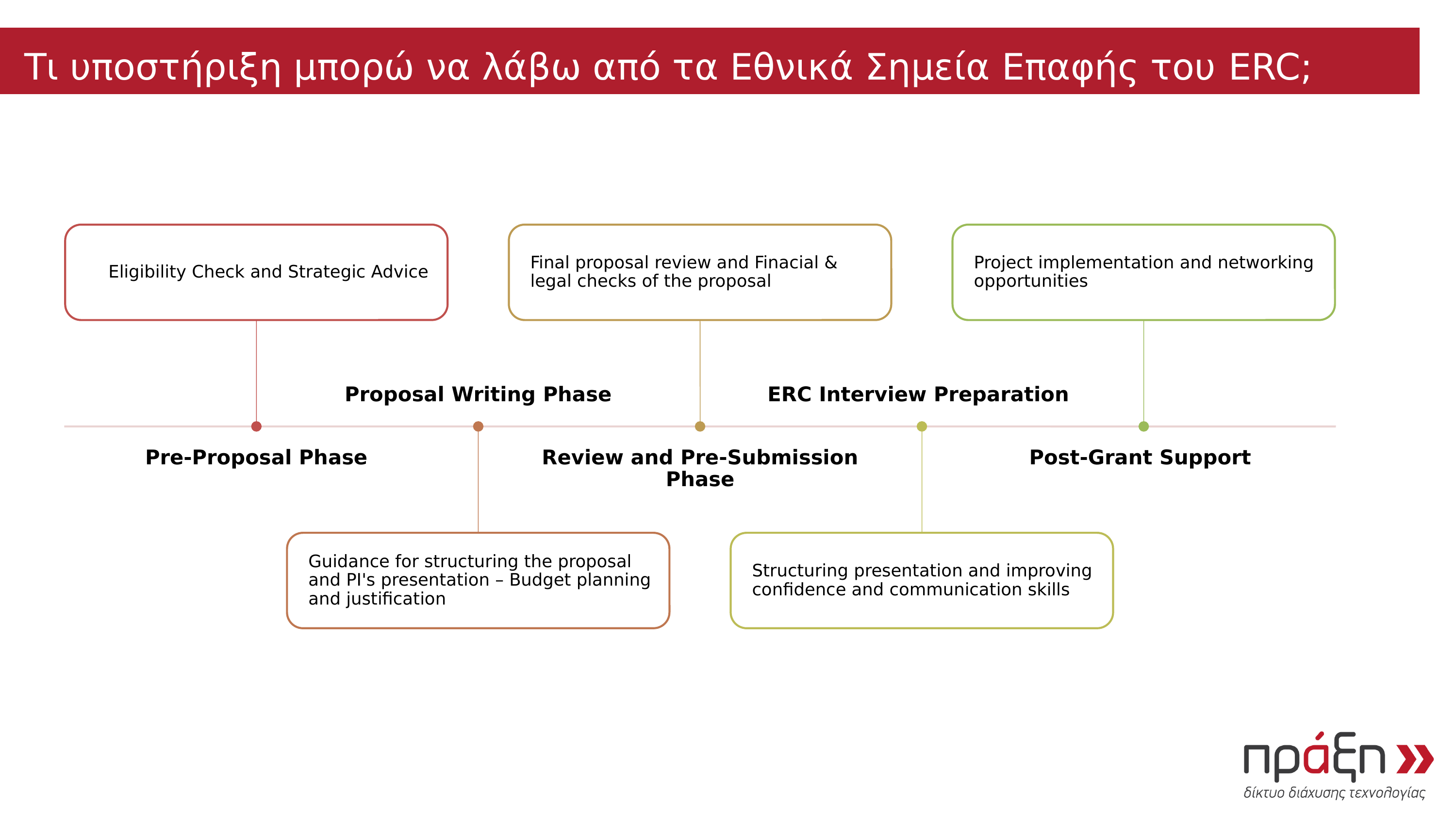

Τι υποστήριξη μπορώ να λάβω από τα Εθνικά Σημεία Επαφής του ERC;
Pre-Proposal Phase
    Eligibility Check and Strategic Advice
Proposal Writing Phase
Guidance for structuring the proposal and PI's presentation – Budget planning and justification
Review and Pre-Submission Phase
Final proposal review and Finacial & legal checks of the proposal
ERC Interview Preparation
Structuring presentation and improving confidence and communication skills
Post-Grant Support
Project implementation and networking opportunities